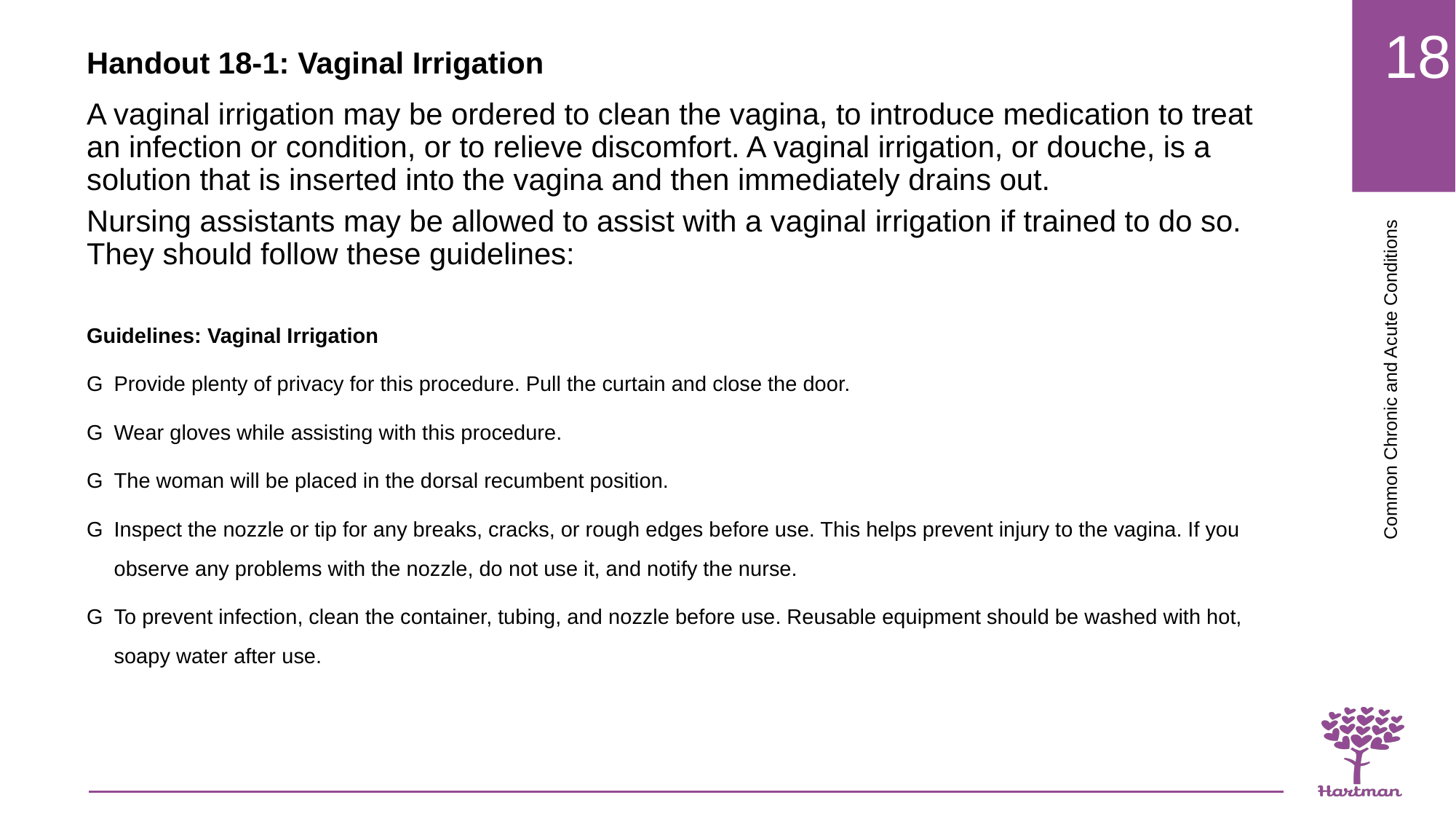

Handout 18-1: Vaginal Irrigation
A vaginal irrigation may be ordered to clean the vagina, to introduce medication to treat an infection or condition, or to relieve discomfort. A vaginal irrigation, or douche, is a solution that is inserted into the vagina and then immediately drains out.
Nursing assistants may be allowed to assist with a vaginal irrigation if trained to do so. They should follow these guidelines:

Guidelines: Vaginal Irrigation
G	Provide plenty of privacy for this procedure. Pull the curtain and close the door.
G 	Wear gloves while assisting with this procedure.
G 	The woman will be placed in the dorsal recumbent position.
G 	Inspect the nozzle or tip for any breaks, cracks, or rough edges before use. This helps prevent injury to the vagina. If you observe any problems with the nozzle, do not use it, and notify the nurse.
G 	To prevent infection, clean the container, tubing, and nozzle before use. Reusable equipment should be washed with hot, soapy water after use.